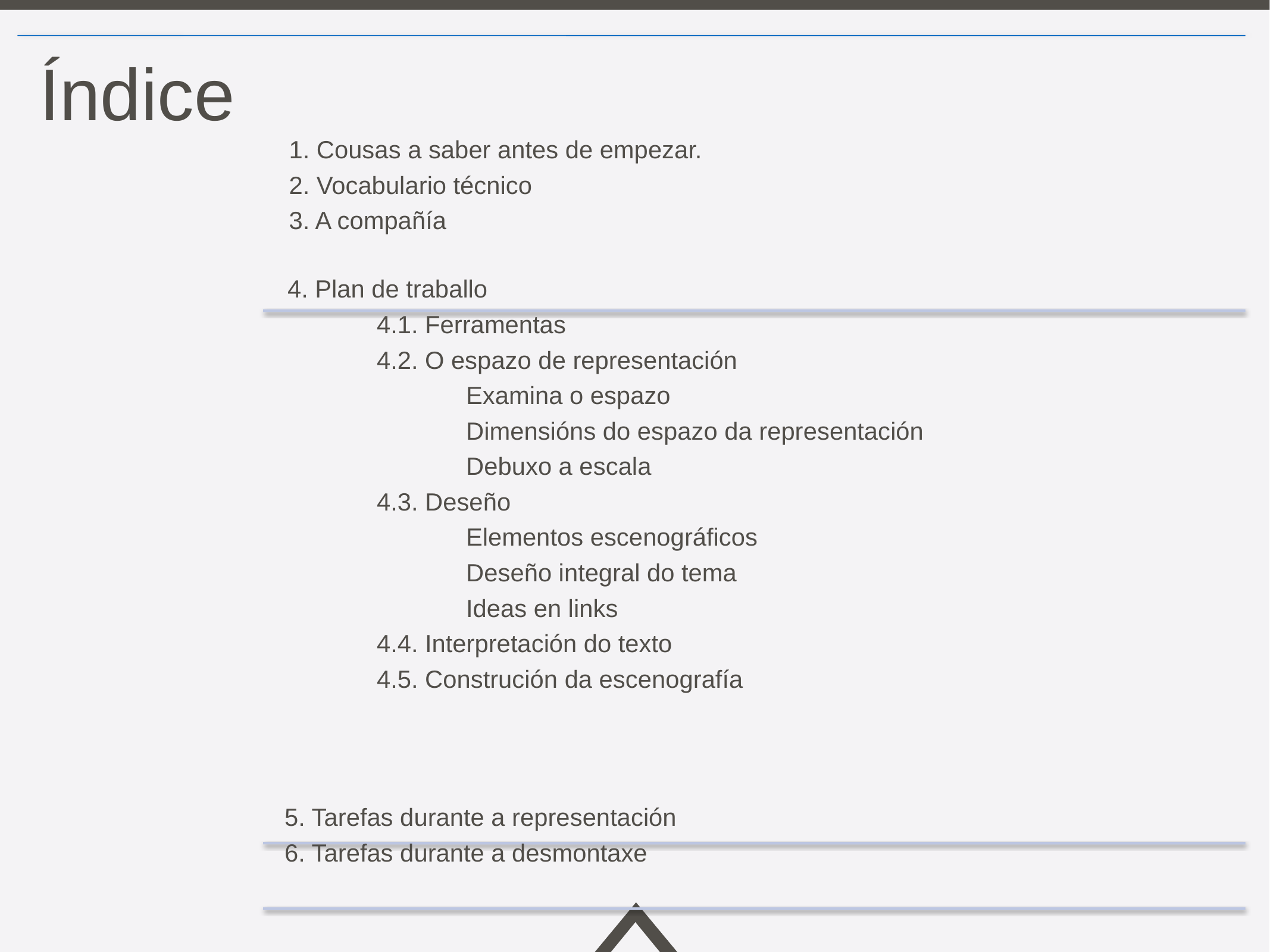

Índice

1. Cousas a saber antes de empezar.
2. Vocabulario técnico
3. A compañía

4. Plan de traballo
	4.1. Ferramentas
	4.2. O espazo de representación
	 	Examina o espazo
		Dimensións do espazo da representación
		Debuxo a escala
	4.3. Deseño
		Elementos escenográficos
		Deseño integral do tema
		Ideas en links
	4.4. Interpretación do texto
	4.5. Construción da escenografía

5. Tarefas durante a representación
6. Tarefas durante a desmontaxe